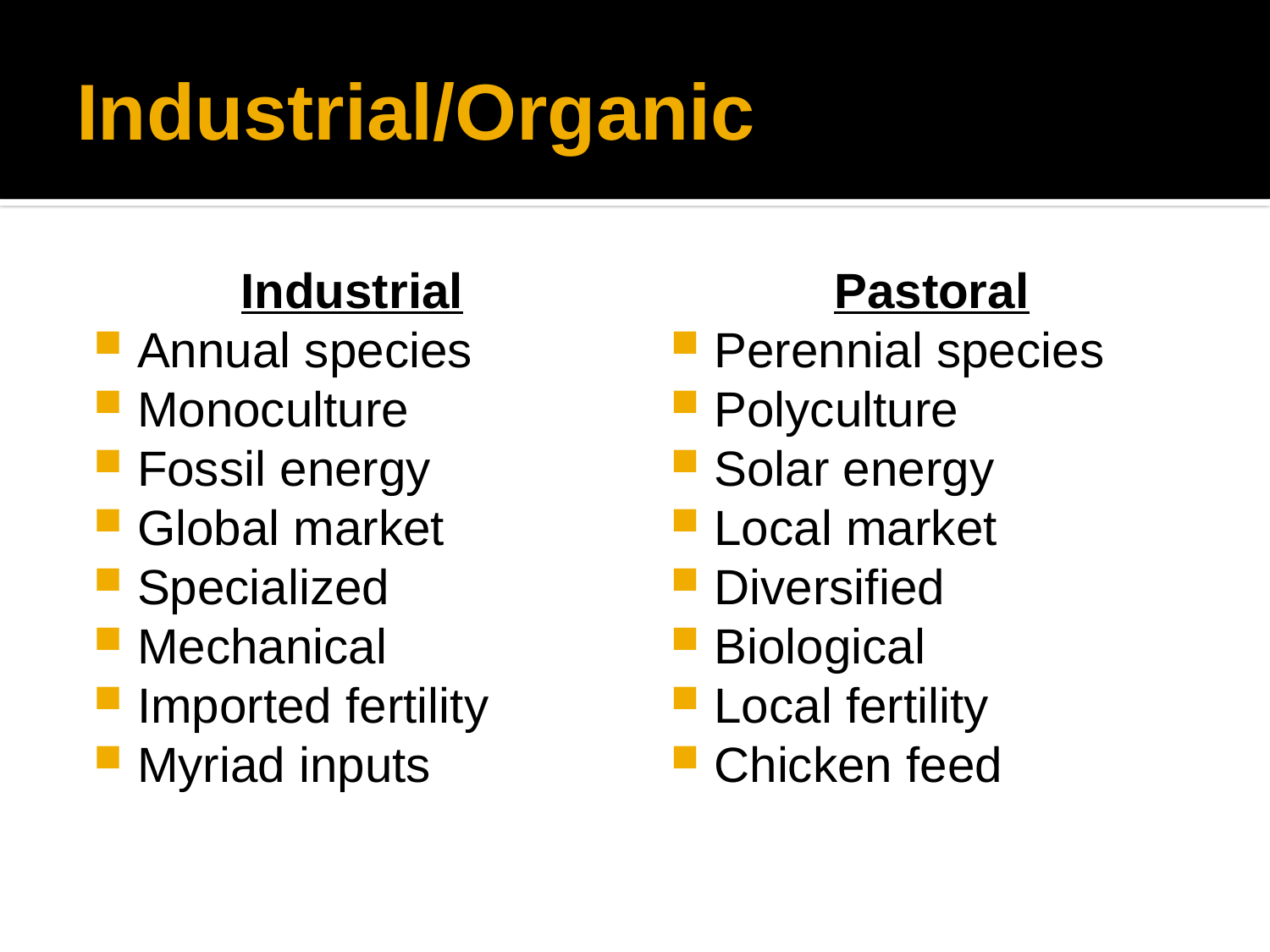

# Industrial/Organic
Industrial
Annual species
Monoculture
Fossil energy
Global market
Specialized
Mechanical
Imported fertility
Myriad inputs
Pastoral
Perennial species
Polyculture
Solar energy
Local market
Diversified
Biological
Local fertility
Chicken feed